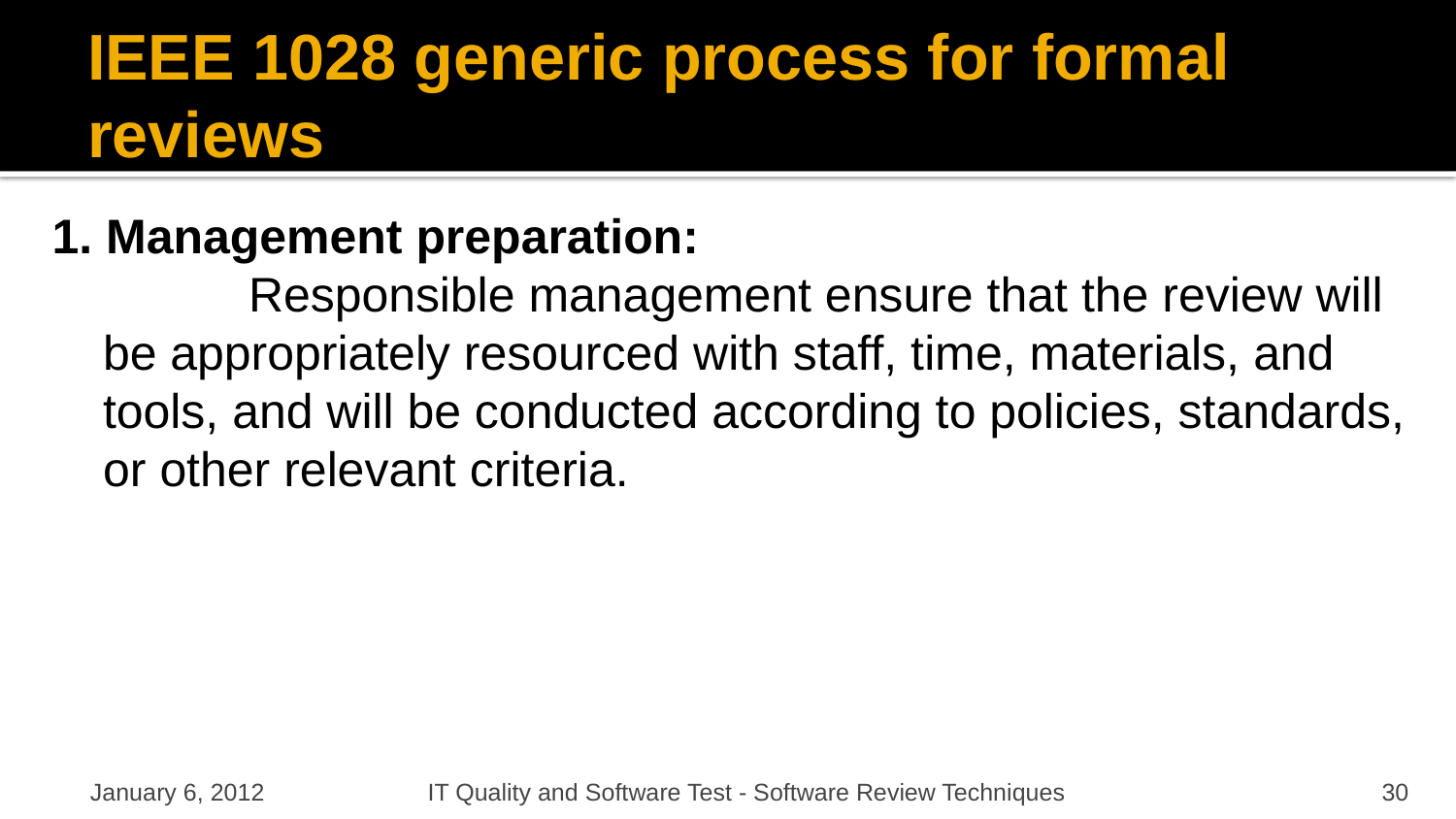

# IEEE 1028 generic process for formal reviews
1. Management preparation:
		Responsible management ensure that the review will be appropriately resourced with staff, time, materials, and tools, and will be conducted according to policies, standards, or other relevant criteria.
January 6, 2012
IT Quality and Software Test - Software Review Techniques
30